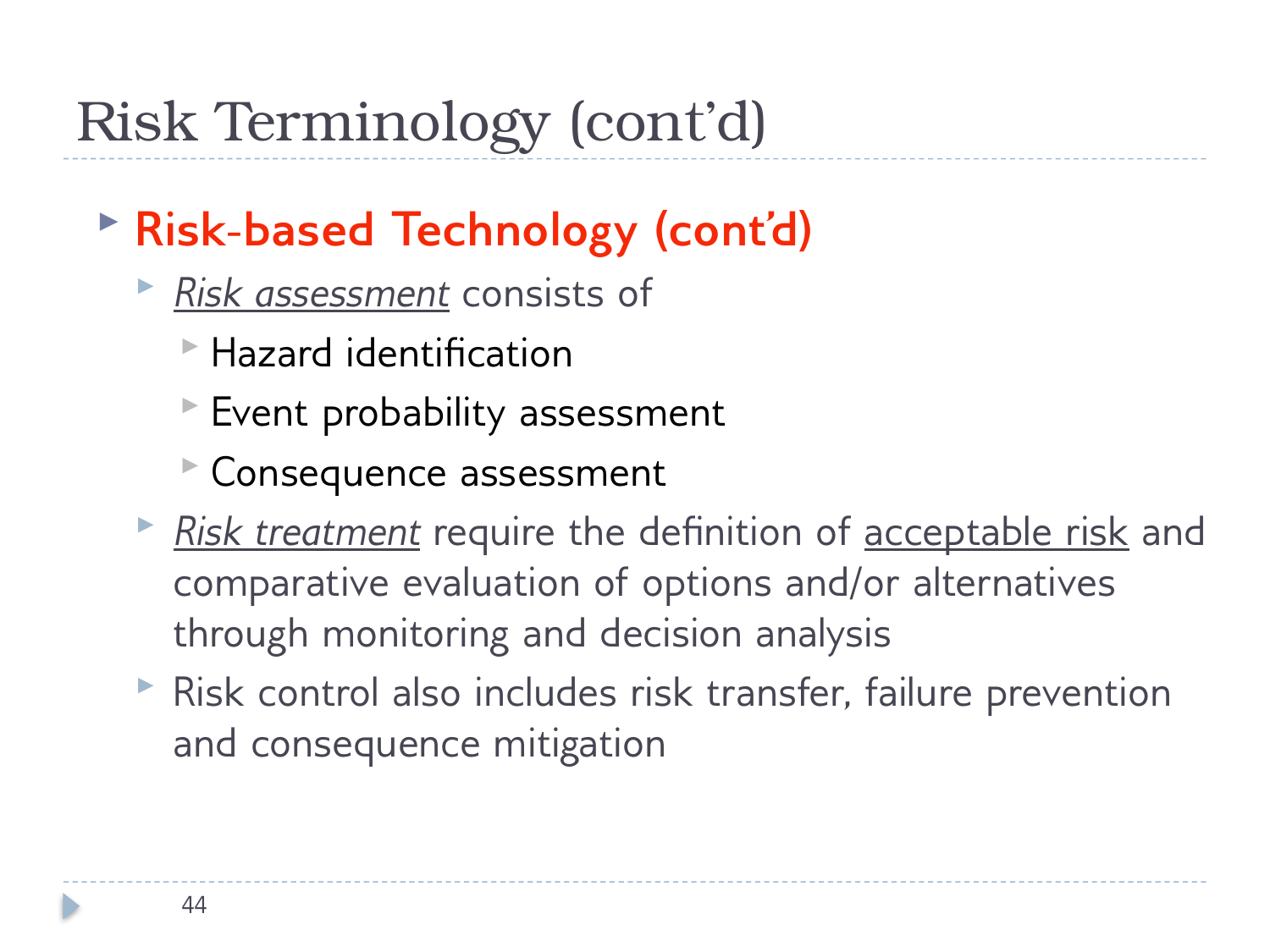

# Risk Terminology (cont’d)
Risk-based Technology (cont’d)
Risk assessment consists of
Hazard identification
Event probability assessment
Consequence assessment
Risk treatment require the definition of acceptable risk and comparative evaluation of options and/or alternatives through monitoring and decision analysis
Risk control also includes risk transfer, failure prevention and consequence mitigation
44